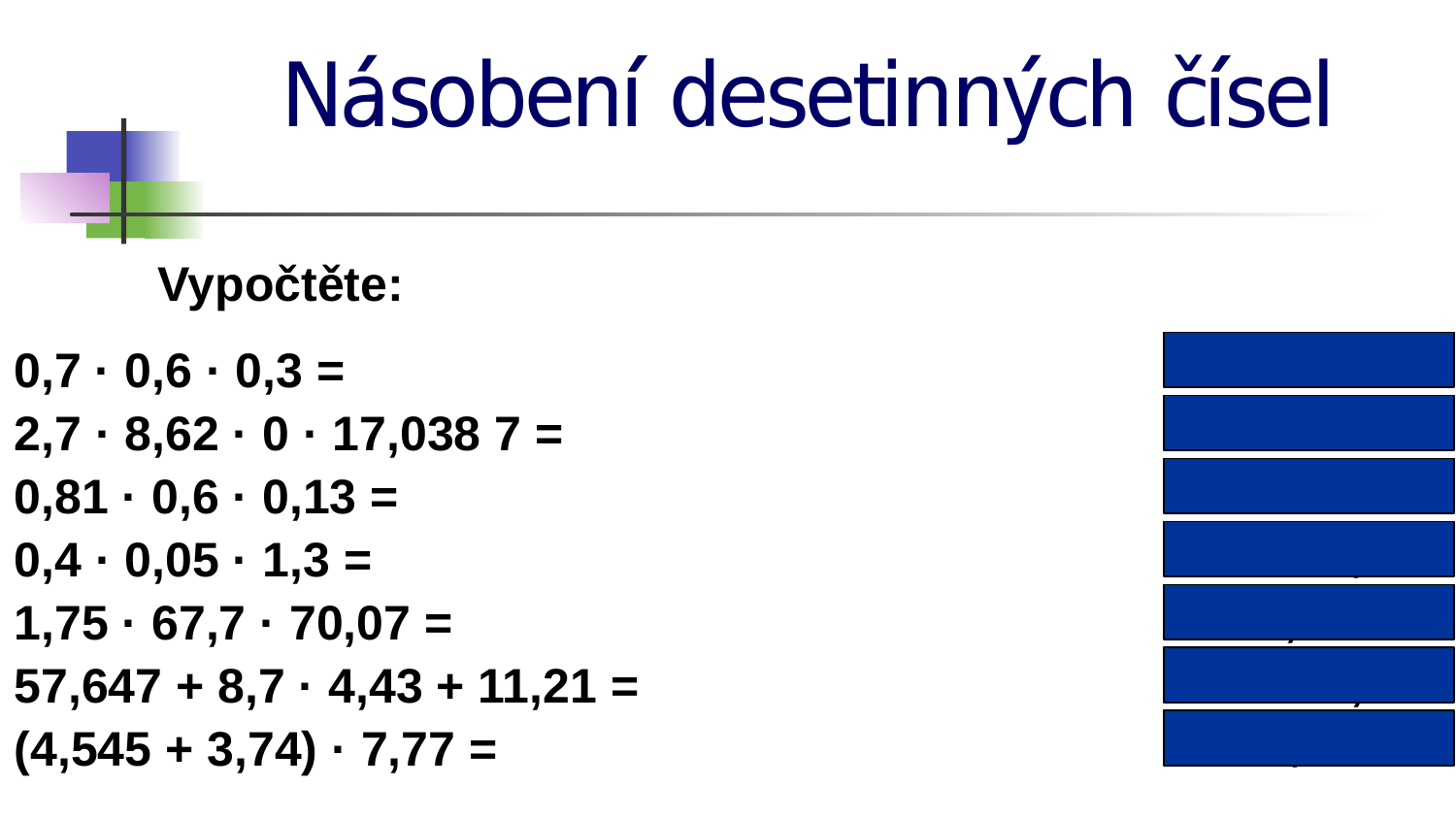

# Násobení desetinných čísel
Vypočtěte:
0,126
0,7 · 0,6 · 0,3 =

0
2,7 · 8,62 · 0 · 17,038 7 =

0,063 18
0,81 · 0,6 · 0,13 =

0,026
0,4 · 0,05 · 1,3 =

8 301,543 25
1,75 · 67,7 · 70,07 =

107,398
57,647 + 8,7 · 4,43 + 11,21 =

64,374 45
(4,545 + 3,74) · 7,77 =